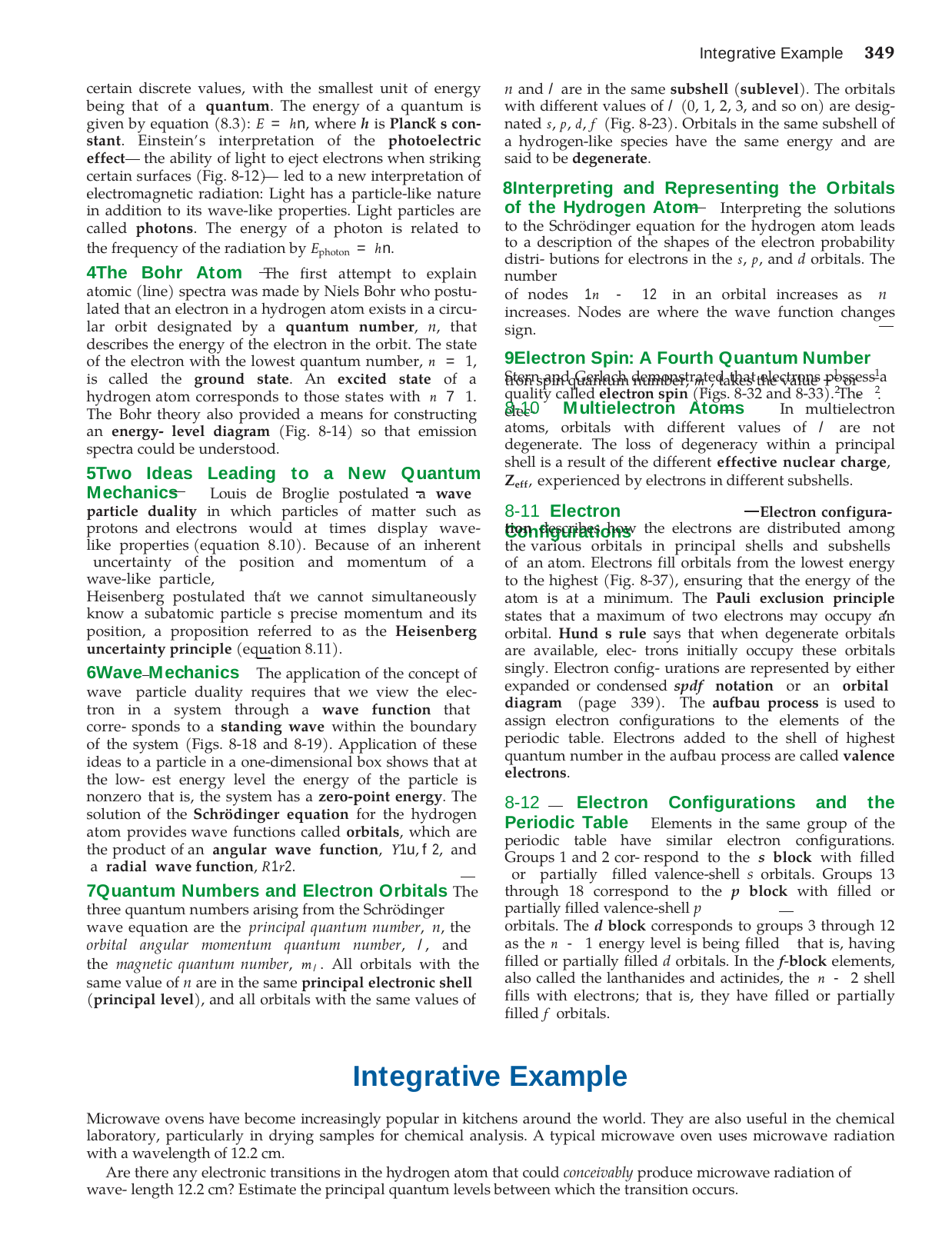

Integrative Example	349
certain discrete values, with the smallest unit of energy being that  of a  quantum. The energy of a quantum is given by equation (8.3): E  =  hn, where h is Planck s con- stant.   Einstein s   interpretation   of   the   photoelectric effect    the ability of light to eject electrons when striking certain surfaces (Fig. 8-12)    led to a new interpretation of electromagnetic radiation: Light has a particle-like nature in addition to its wave-like properties. Light particles are called  photons.  The  energy  of  a  photon  is  related  to the frequency of the radiation by Ephoton  =  hn.
The  Bohr  Atom   The  first  attempt  to  explain atomic (line) spectra was made by Niels Bohr who postu- lated that an electron in a hydrogen atom exists in a circu- lar  orbit  designated  by  a  quantum  number,  n,  that describes the energy of the electron in the orbit. The state of the electron with the lowest quantum number, n  =  1, is called the ground state. An excited state of a hydrogen atom corresponds to those states with  n  7  1. The Bohr theory also provided a means for constructing an energy- level diagram (Fig. 8-14) so that emission spectra could be understood.
Two  Ideas  Leading  to  a  New  Quantum Mechanics   Louis de Broglie postulated a wave  particle duality in which particles of matter such as protons and electrons  would  at  times  display  wave-like  properties (equation  8.10).  Because  of  an  inherent  uncertainty  of the  position  and  momentum  of  a  wave-like  particle,
Heisenberg  postulated  that  we  cannot  simultaneously know a subatomic particle s precise momentum and its position,  a  proposition  referred  to  as  the  Heisenberg uncertainty principle (equation 8.11).
Wave Mechanics   The application of the concept of wave  particle duality requires that we view the elec- tron  in  a  system  through  a  wave  function  that  corre- sponds to a standing wave within the boundary of the system (Figs. 8-18 and 8-19). Application of these ideas to a particle in a one-dimensional box shows that at the low- est energy level the energy of the particle is nonzero that is, the system has a zero-point energy. The solution of the Schrödinger equation for the hydrogen atom provides wave functions called orbitals, which are the product of an  angular  wave  function,  Y1u, f2,  and  a  radial  wave function, R1r2.
Quantum Numbers and Electron Orbitals The three quantum numbers arising from the Schrödinger wave equation are the  principal quantum number,  n, the orbital   angular   momentum   quantum   number,   /,   and the  magnetic quantum number,  m/.  All  orbitals  with  the same value of n are in the same principal electronic shell (principal level), and all orbitals with the same values of
n and / are in the same subshell (sublevel). The orbitals with different values of / (0, 1, 2, 3, and so on) are desig- nated s, p, d, f (Fig. 8-23). Orbitals in the same subshell of a hydrogen-like species have the same energy and are said to be degenerate.
Interpreting and Representing the Orbitals of the Hydrogen Atom   Interpreting the solutions to the Schrödinger equation for the hydrogen atom leads to a description of the shapes of the electron probability distri- butions for electrons in the s, p, and d orbitals. The number
of nodes  1n  -  12  in an orbital increases as  n  increases. Nodes are where the wave function changes sign.
Electron Spin: A Fourth Quantum Number Stern and Gerlach demonstrated that electrons possess a quality called electron spin (Figs. 8-32 and 8-33). The elec-

1	1
tron spin quantum number, m , takes the value +   or
  -     .
s	2 	2
8-10  Multielectron Atoms   In multielectron atoms, orbitals with different values of / are not degenerate. The loss of degeneracy within a principal shell is a result of the different effective nuclear charge,  Zeff, experienced by electrons in different subshells.

8-11  Electron Configurations
Electron configura-

tion describes how the electrons are distributed among the various  orbitals  in  principal  shells  and  subshells  of  an atom. Electrons fill orbitals from the lowest energy to the highest (Fig. 8-37), ensuring that the energy of the atom is at a minimum. The Pauli exclusion principle states that a maximum of two electrons may occupy an orbital. Hund s rule says that when degenerate orbitals are available, elec- trons initially occupy these orbitals singly. Electron config- urations are represented by either expanded or condensed spdf  notation  or  an  orbital  diagram  (page  339).  The aufbau process is used to assign electron configurations to the elements of the periodic table. Electrons added to the shell of highest quantum number in the aufbau process are called valence electrons.
8-12  Electron Configurations and the Periodic Table   Elements in the same group of the periodic table have similar electron configurations. Groups 1 and 2 cor- respond  to  the  s  block  with  filled  or  partially  filled valence-shell s orbitals. Groups 13 through 18 correspond to the p block with filled or partially filled valence-shell p
orbitals. The d block corresponds to groups 3 through 12 as the n  -  1 energy level is being filled    that is, having filled or partially filled d orbitals. In the f-block elements, also called the lanthanides and actinides, the  n  -  2 shell fills with electrons; that is, they have filled or partially filled f orbitals.

Integrative Example
Microwave ovens have become increasingly popular in kitchens around the world. They are also useful in the chemical laboratory, particularly in drying samples for chemical analysis. A typical microwave oven uses microwave radiation with a wavelength of 12.2 cm.
Are there any electronic transitions in the hydrogen atom that could conceivably produce microwave radiation of wave- length 12.2 cm? Estimate the principal quantum levels between which the transition occurs.